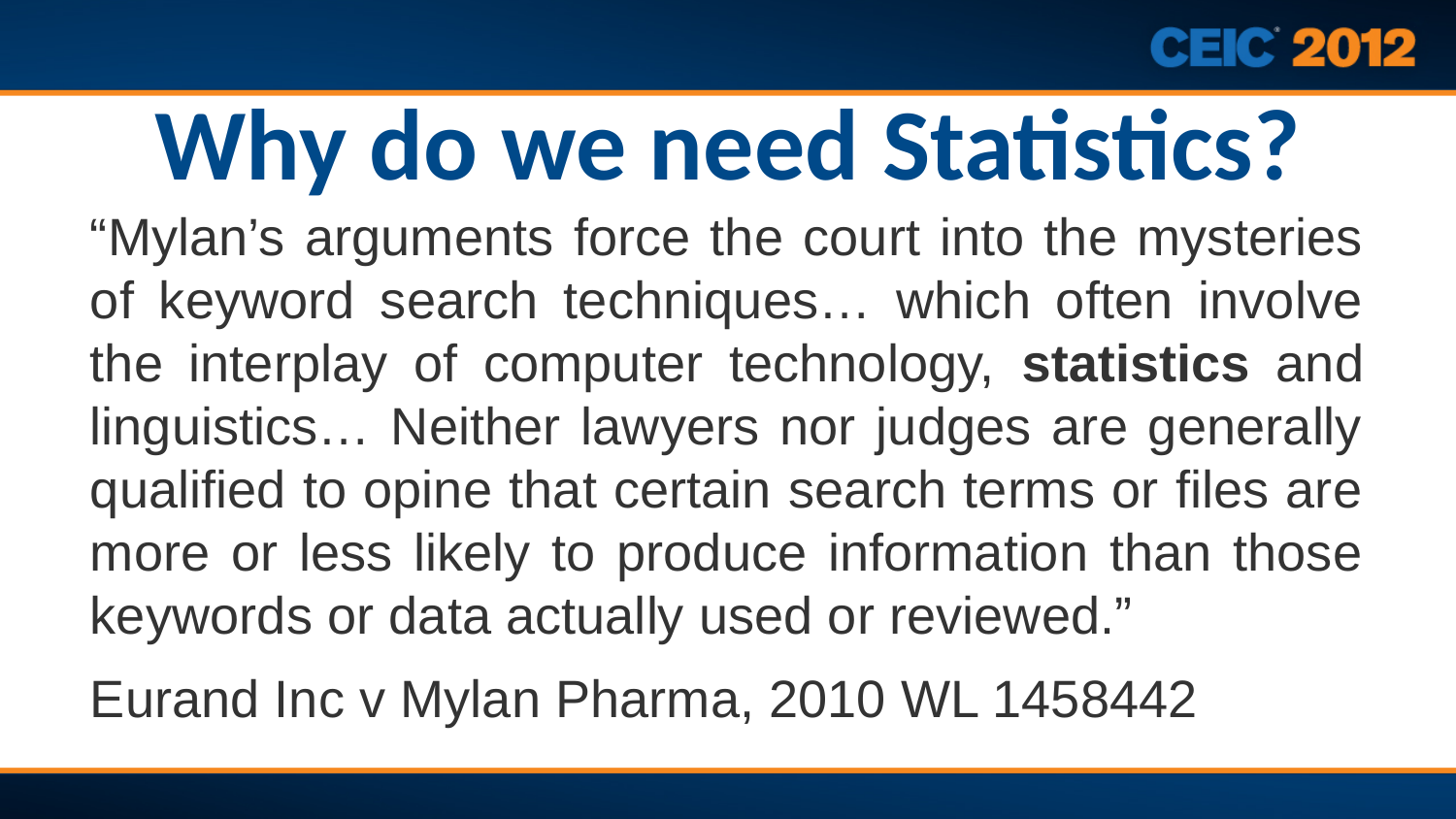

# Why do we need Statistics?
“Mylan’s arguments force the court into the mysteries of keyword search techniques… which often involve the interplay of computer technology, statistics and linguistics… Neither lawyers nor judges are generally qualified to opine that certain search terms or files are more or less likely to produce information than those keywords or data actually used or reviewed.”
Eurand Inc v Mylan Pharma, 2010 WL 1458442